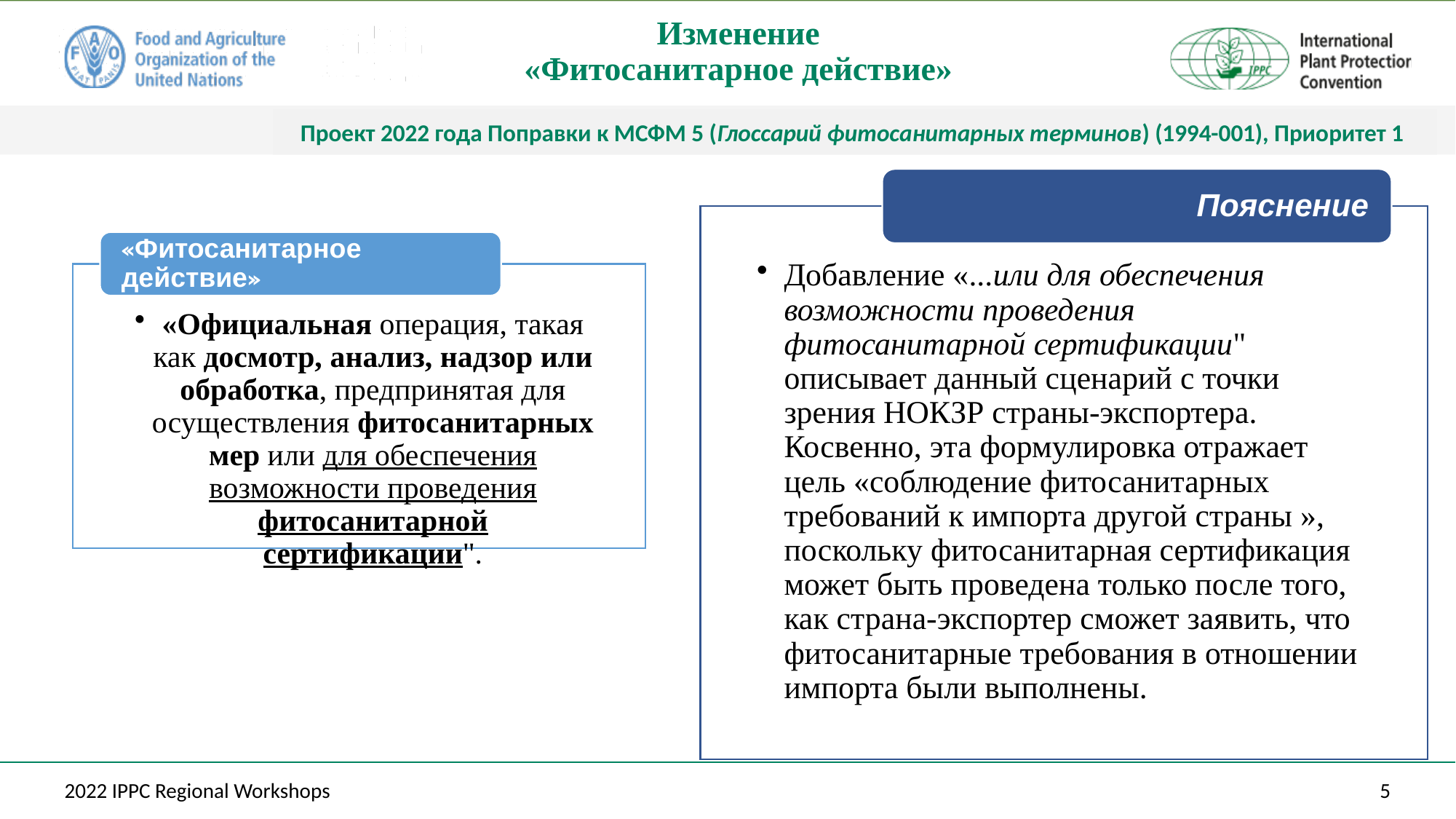

# Изменение «Фитосанитарное действие»
Проект 2022 года Поправки к МСФМ 5 (Глоссарий фитосанитарных терминов) (1994-001), Приоритет 1
«Официальная операция, такая как досмотр, анализ, надзор или обработка, предпринятая для осуществления фитосанитарных мер или для обеспечения возможности проведения фитосанитарной сертификации".
«Фитосанитарное действие»
Добавление «...или для обеспечения возможности проведения фитосанитарной сертификации" описывает данный сценарий с точки зрения НОКЗР страны-экспортера. Косвенно, эта формулировка отражает цель «соблюдение фитосанитарных требований к импорта другой страны », поскольку фитосанитарная сертификация может быть проведена только после того, как страна-экспортер сможет заявить, что фитосанитарные требования в отношении импорта были выполнены.

Пояснение